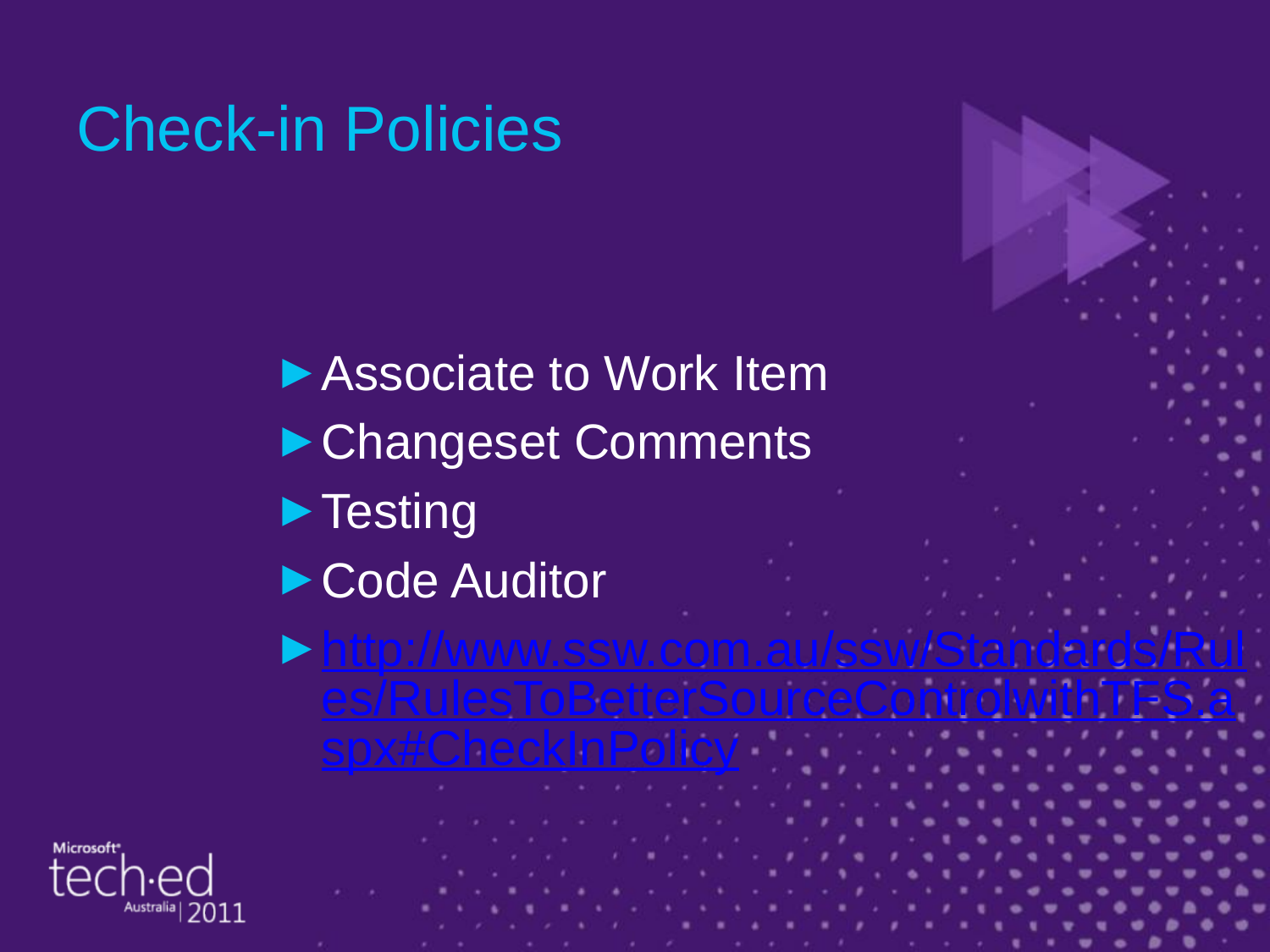

# Check-in Policies
Associate to Work Item
Changeset Comments
Testing
Code Auditor
http://www.ssw.com.au/ssw/Standards/Rules/RulesToBetterSourceControlwithTFS.aspx#CheckInPolicy